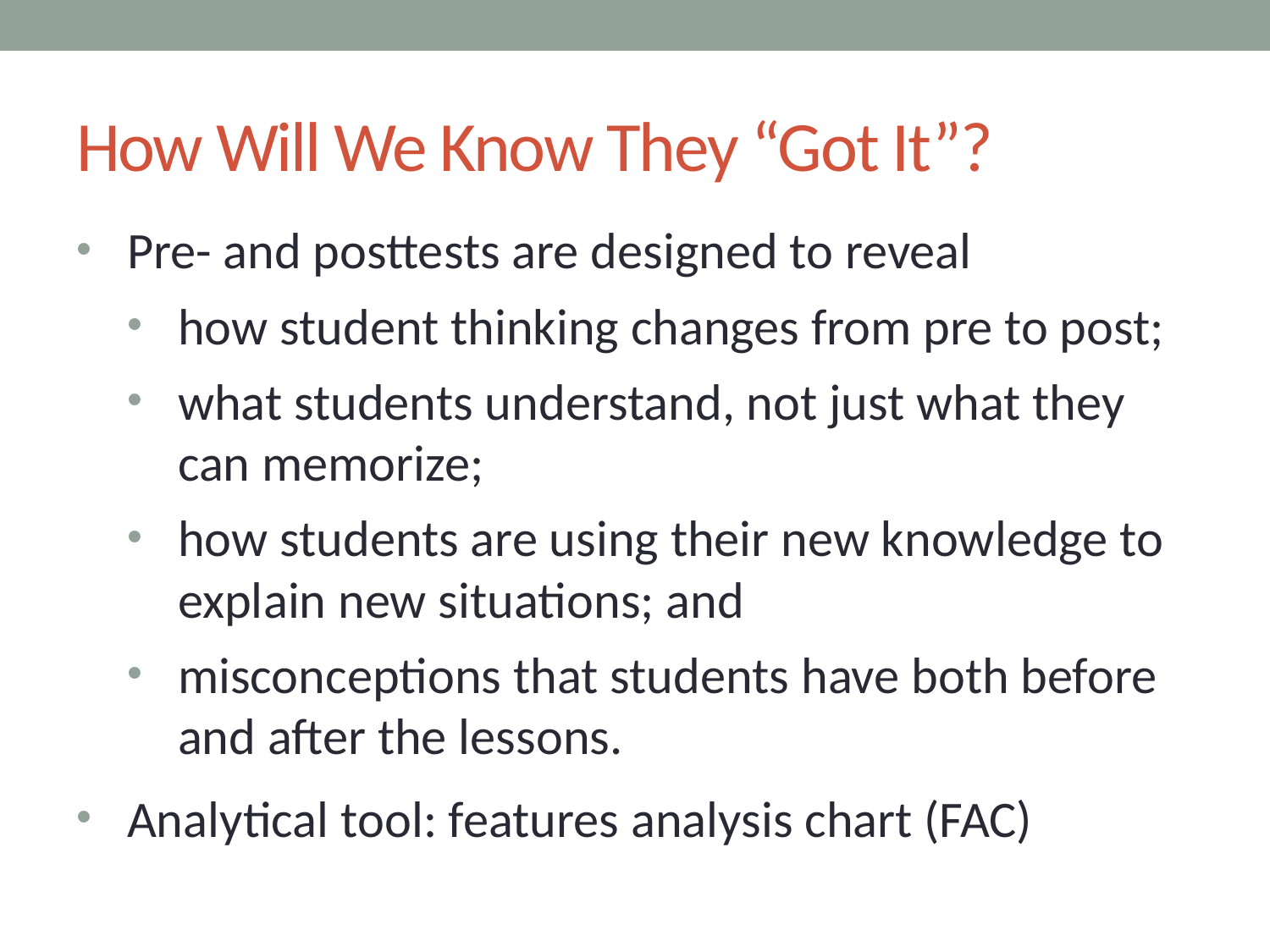

# How Will We Know They “Got It”?
Pre- and posttests are designed to reveal
how student thinking changes from pre to post;
what students understand, not just what they can memorize;
how students are using their new knowledge to explain new situations; and
misconceptions that students have both before and after the lessons.
Analytical tool: features analysis chart (FAC)